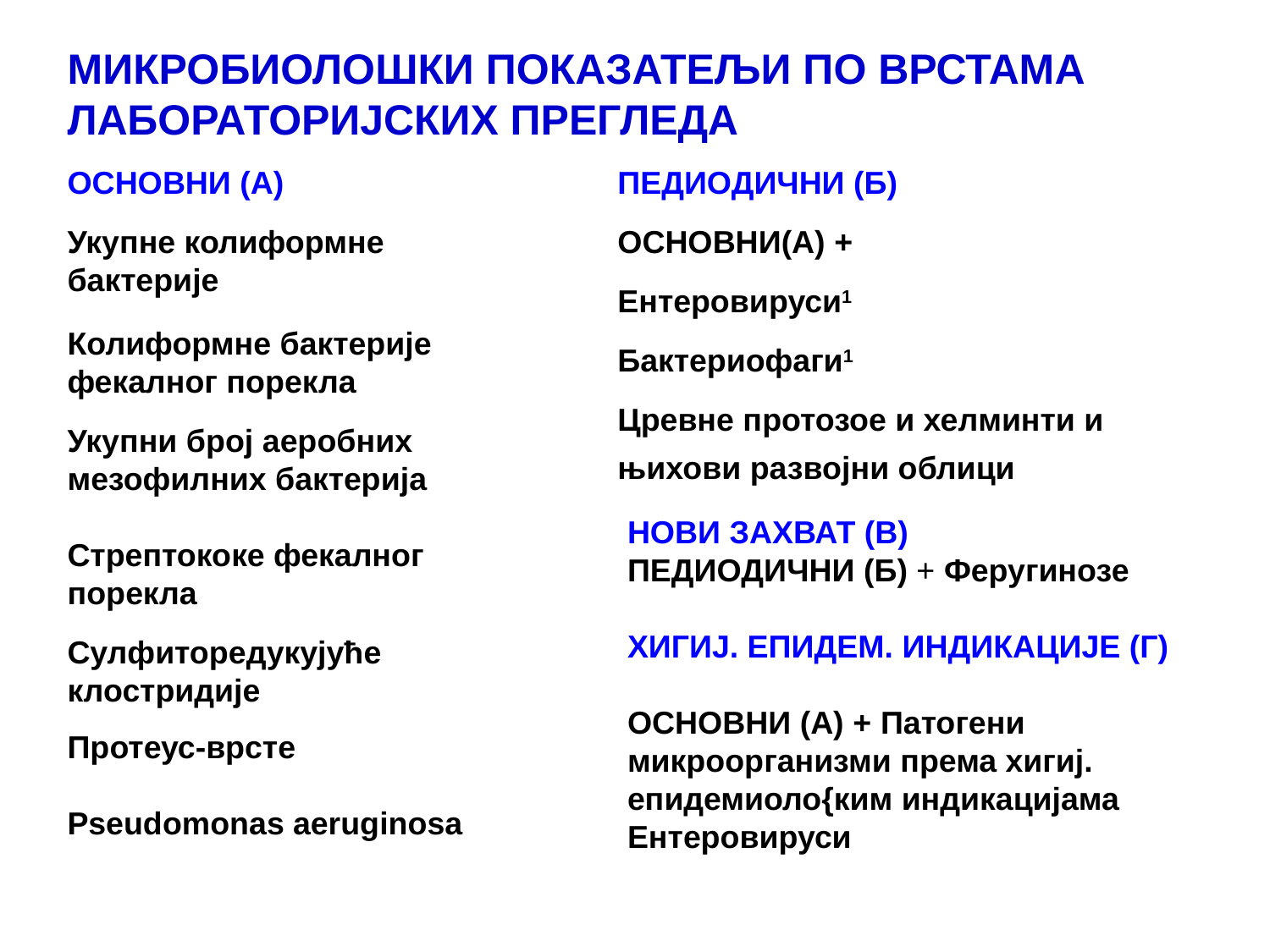

МИКРОБИОЛОШКИ ПОКАЗАТЕЉИ ПО ВРСТАМА ЛАБОРАТОРИЈСКИХ ПРЕГЛЕДА
ОСНОВНИ (А)

Укупне колиформне бактерије

Колиформне бактерије фекалног порекла

Укупни број аеробних мезофилних бактерија

Стрептококе фекалног порекла

Сулфиторедукујуће клостридије

Протеус-врсте

Pseudomonas aeruginosa
ПЕДИОДИЧНИ (Б)

ОСНОВНИ(А) +

Ентеровируси1

Бактериофаги1

Цревне протозое и хелминти и њихови развојни облици
НОВИ ЗАХВАТ (В)
ПЕДИОДИЧНИ (Б) + Феругинозе
ХИГИЈ. ЕПИДЕМ. ИНДИКАЦИЈЕ (Г)

ОСНОВНИ (А) + Патогени микроорганизми према хигиј. епидемиоло{ким индикацијама
Ентеровируси